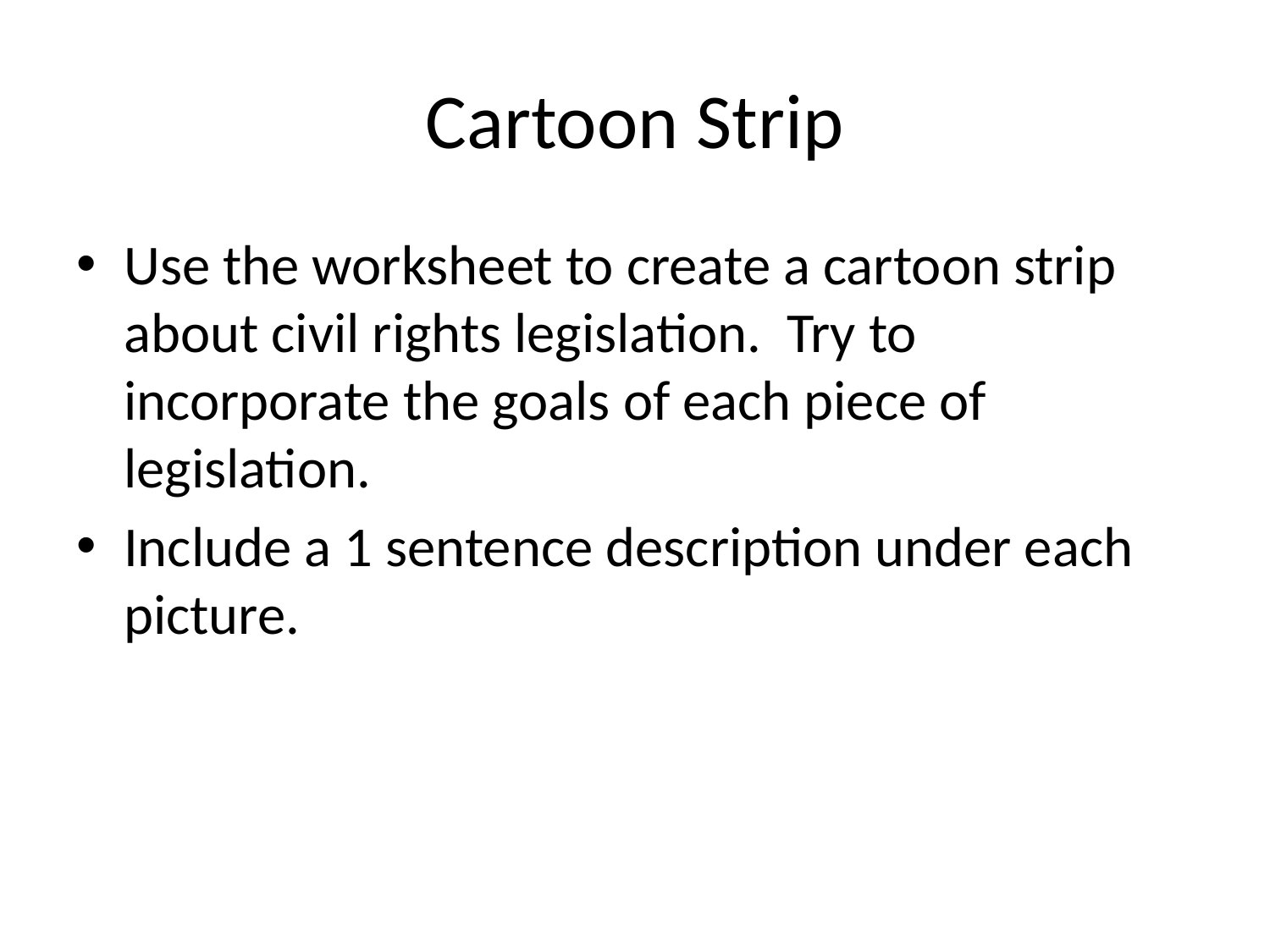

# Cartoon Strip
Use the worksheet to create a cartoon strip about civil rights legislation.  Try to incorporate the goals of each piece of legislation.
Include a 1 sentence description under each picture.